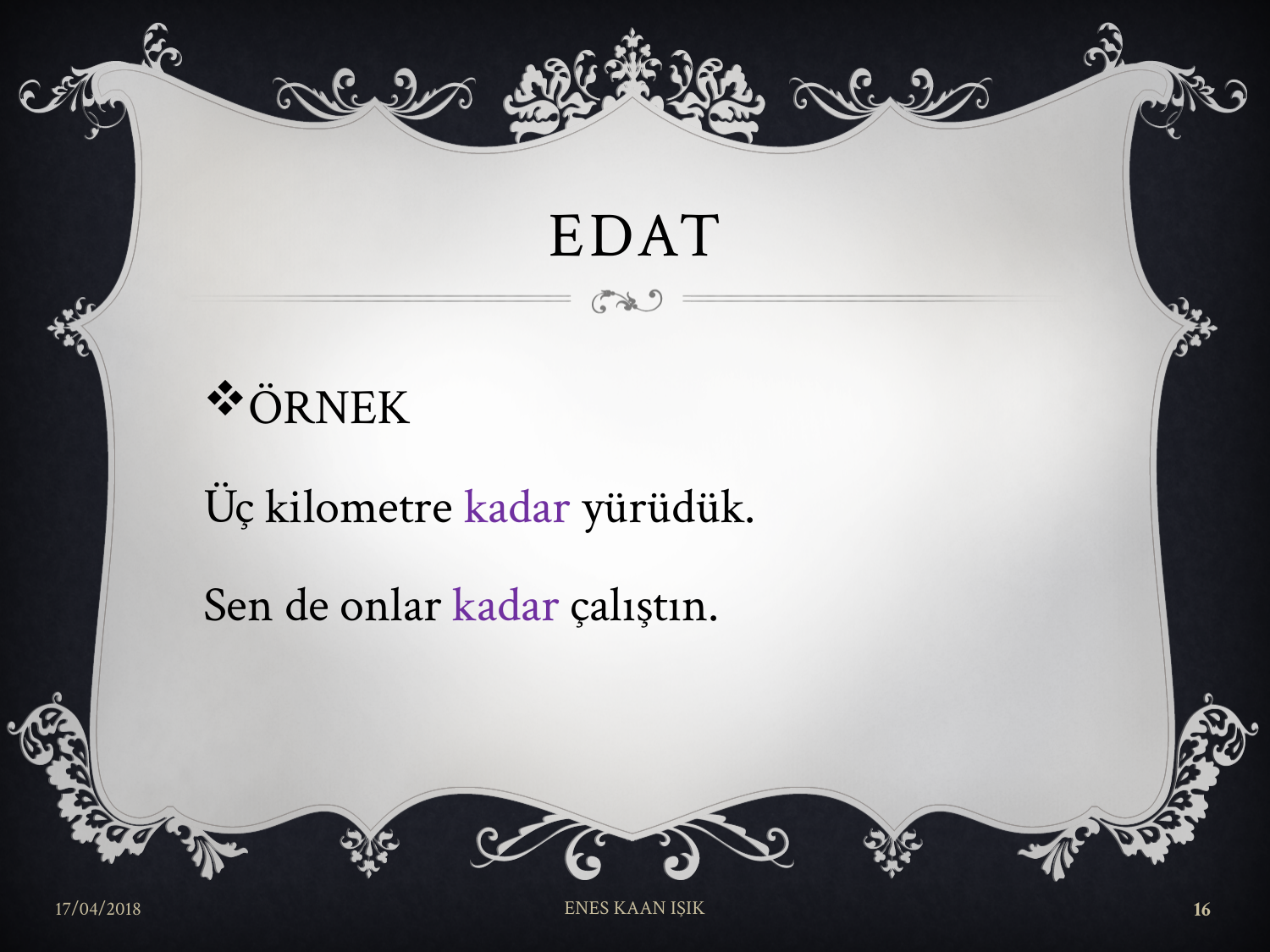

# EDAT
ÖRNEK
Üç kilometre kadar yürüdük.
Sen de onlar kadar çalıştın.
17/04/2018
ENES KAAN IŞIK
16